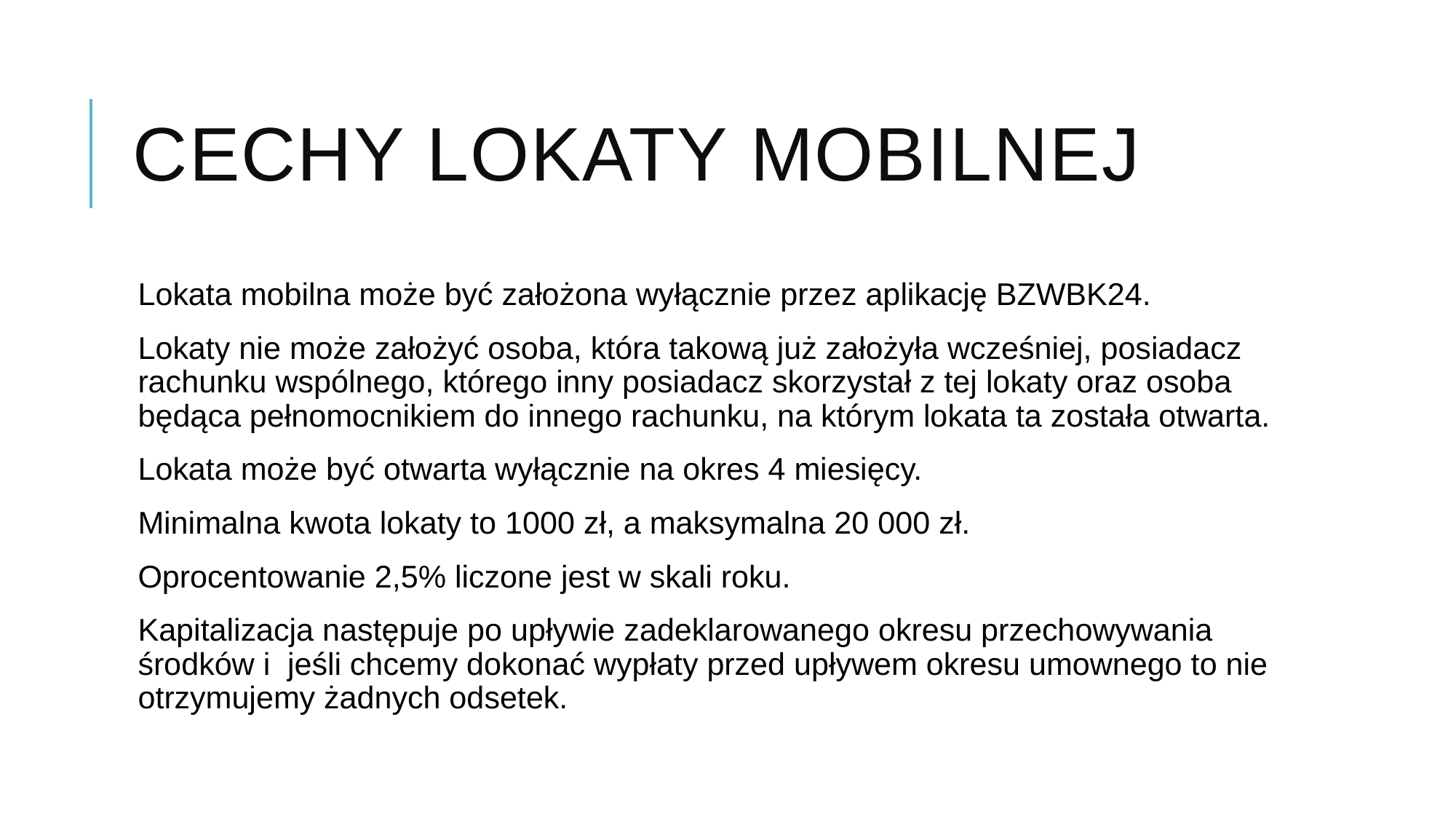

# Cechy lokaty mobilnej
Lokata mobilna może być założona wyłącznie przez aplikację BZWBK24.
Lokaty nie może założyć osoba, która takową już założyła wcześniej, posiadacz rachunku wspólnego, którego inny posiadacz skorzystał z tej lokaty oraz osoba będąca pełnomocnikiem do innego rachunku, na którym lokata ta została otwarta.
Lokata może być otwarta wyłącznie na okres 4 miesięcy.
Minimalna kwota lokaty to 1000 zł, a maksymalna 20 000 zł.
Oprocentowanie 2,5% liczone jest w skali roku.
Kapitalizacja następuje po upływie zadeklarowanego okresu przechowywania środków i  jeśli chcemy dokonać wypłaty przed upływem okresu umownego to nie otrzymujemy żadnych odsetek.